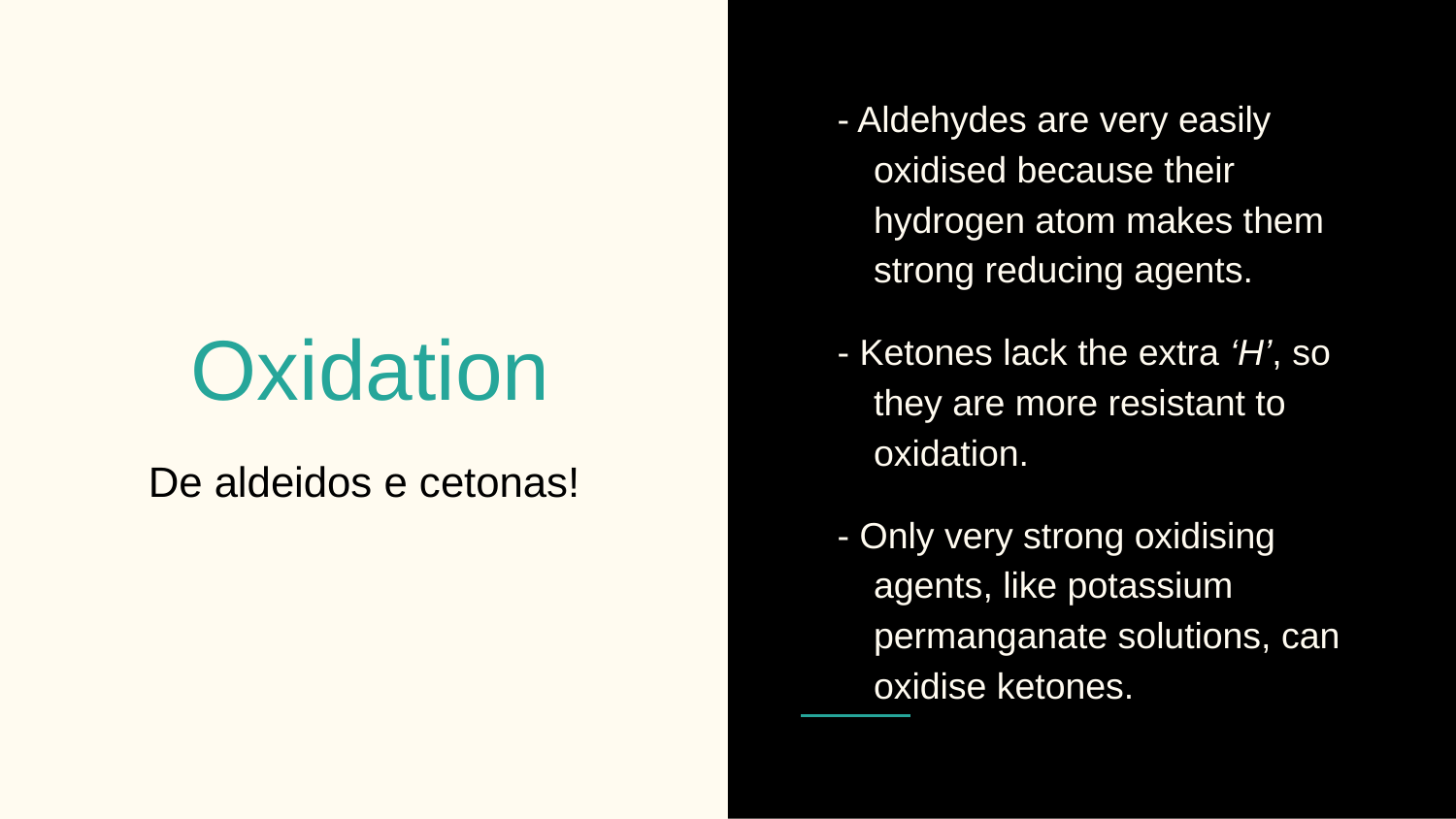

- Aldehydes are very easily oxidised because their hydrogen atom makes them strong reducing agents.
- Ketones lack the extra ‘H’, so they are more resistant to oxidation.
- Only very strong oxidising agents, like potassium permanganate solutions, can oxidise ketones.
# Oxidation
De aldeidos e cetonas!